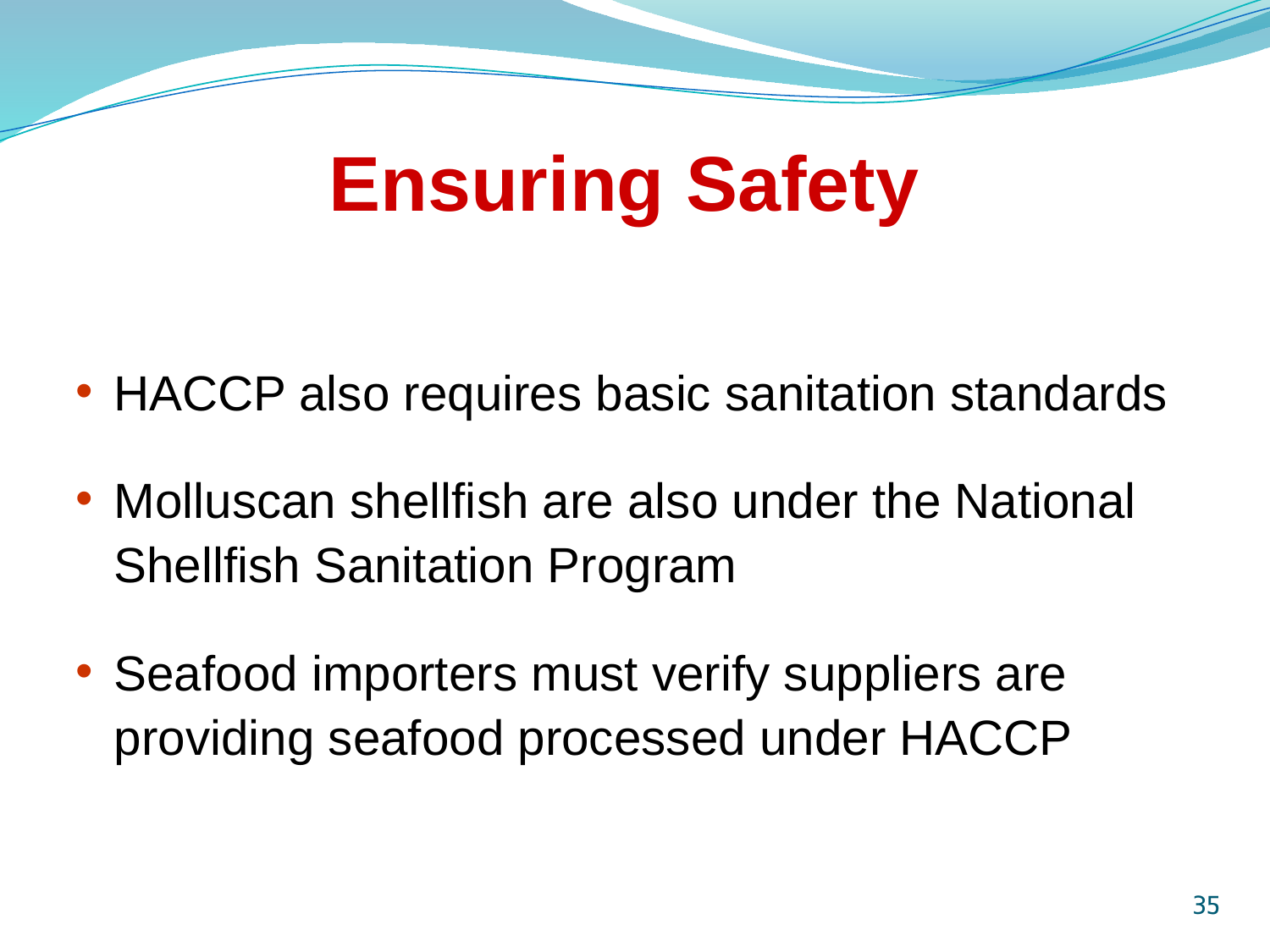

# Ensuring Safety
HACCP also requires basic sanitation standards
Molluscan shellfish are also under the National Shellfish Sanitation Program
Seafood importers must verify suppliers are providing seafood processed under HACCP

35